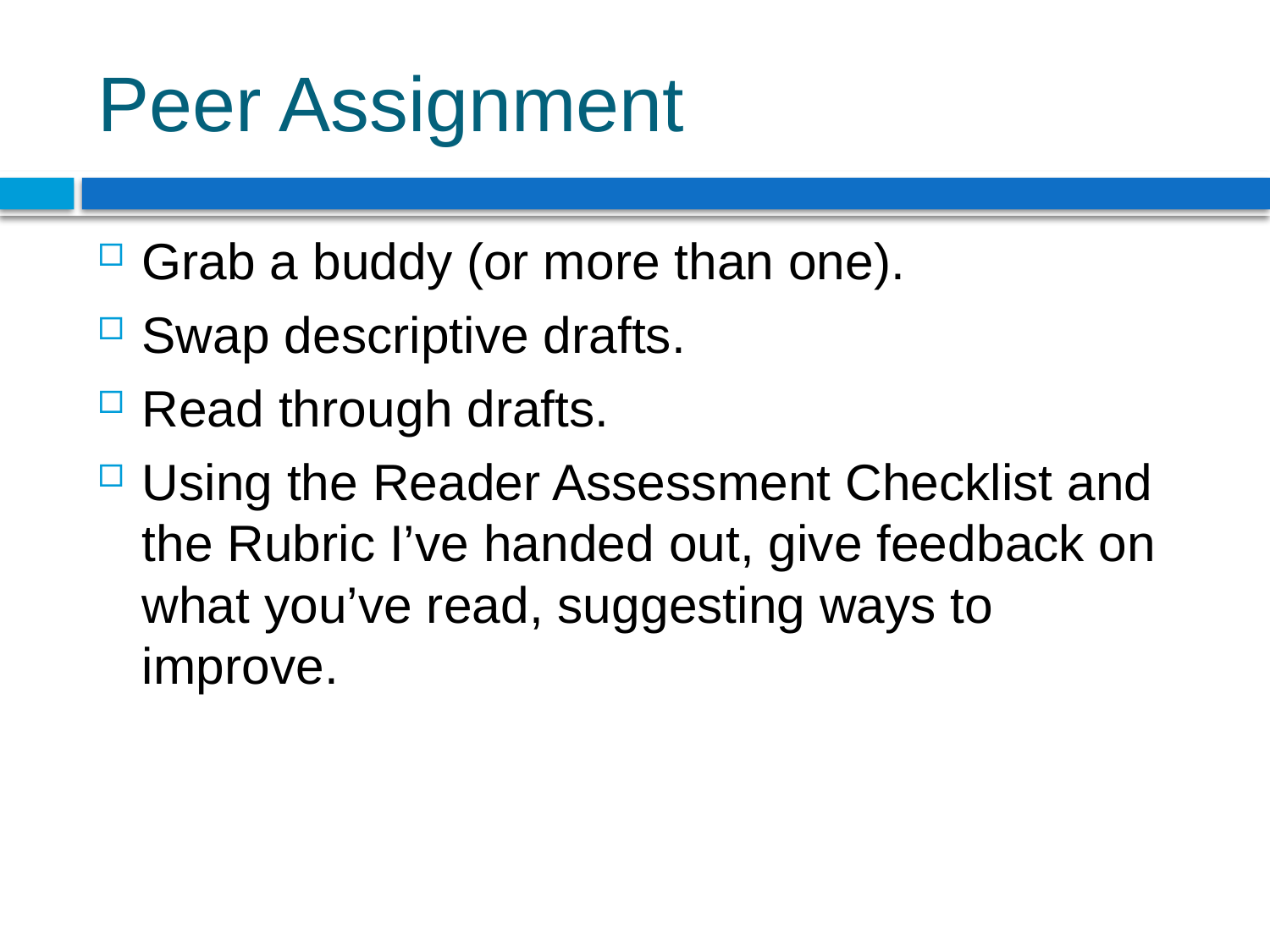

# Peer Assignment
Grab a buddy (or more than one).
Swap descriptive drafts.
Read through drafts.
Using the Reader Assessment Checklist and the Rubric I’ve handed out, give feedback on what you’ve read, suggesting ways to improve.